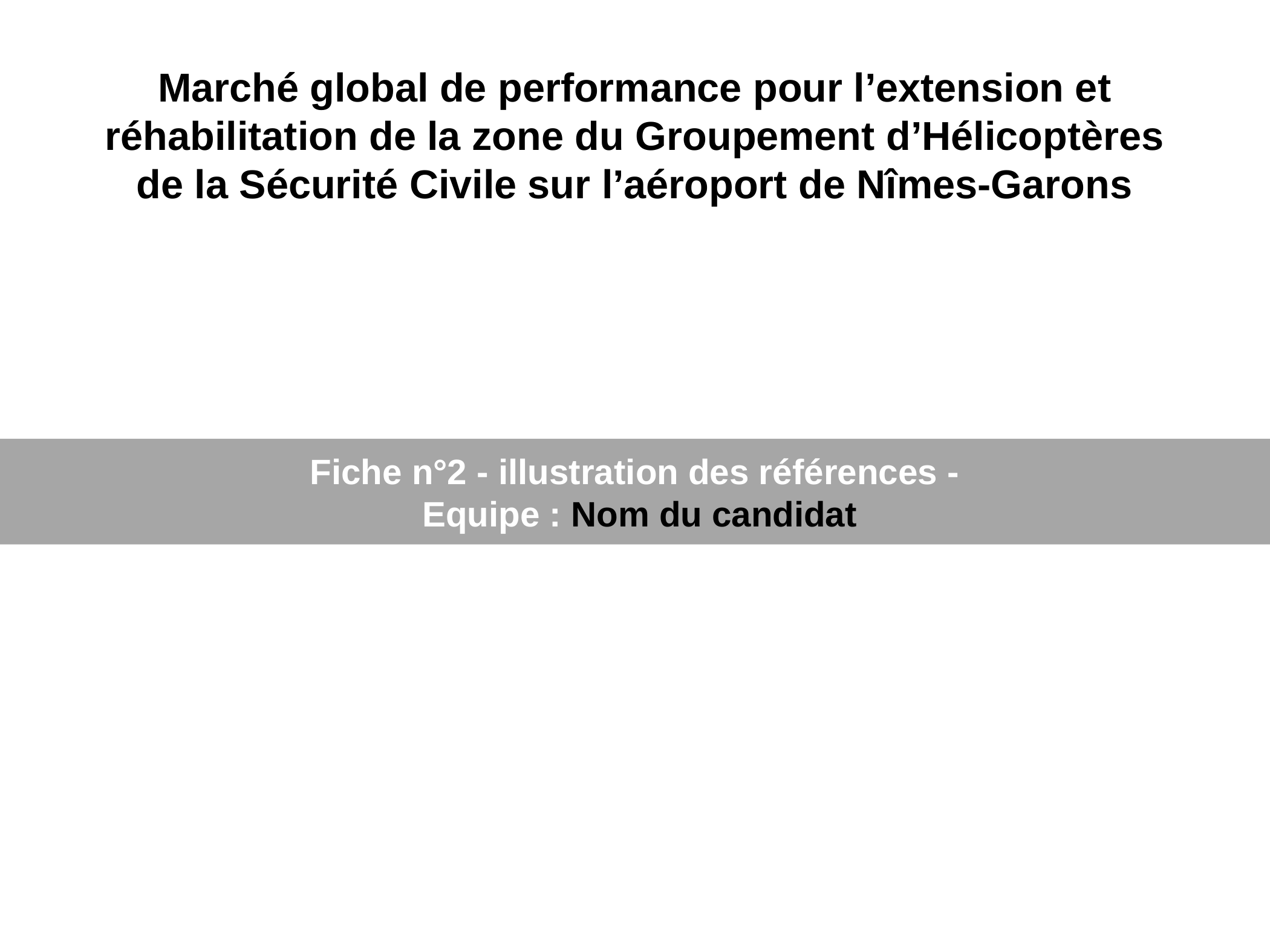

Marché global de performance pour l’extension et réhabilitation de la zone du Groupement d’Hélicoptères de la Sécurité Civile sur l’aéroport de Nîmes-Garons
Fiche n°2 - illustration des références -
 Equipe : Nom du candidat